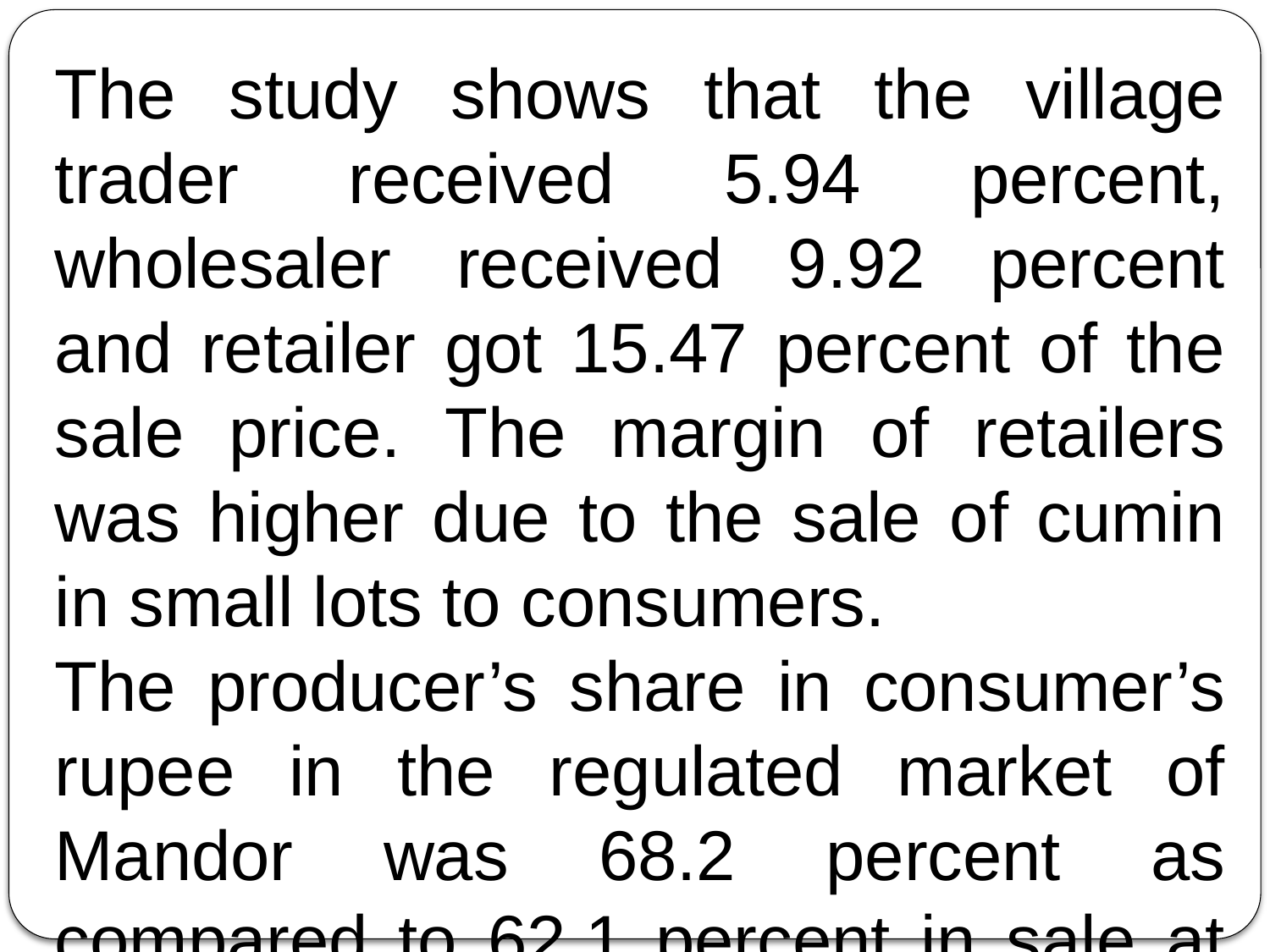

The study shows that the village trader received 5.94 percent, wholesaler received 9.92 percent and retailer got 15.47 percent of the sale price. The margin of retailers was higher due to the sale of cumin in small lots to consumers.
The producer’s share in consumer’s rupee in the regulated market of Mandor was 68.2 percent as compared to 62.1 percent in sale at the village level.